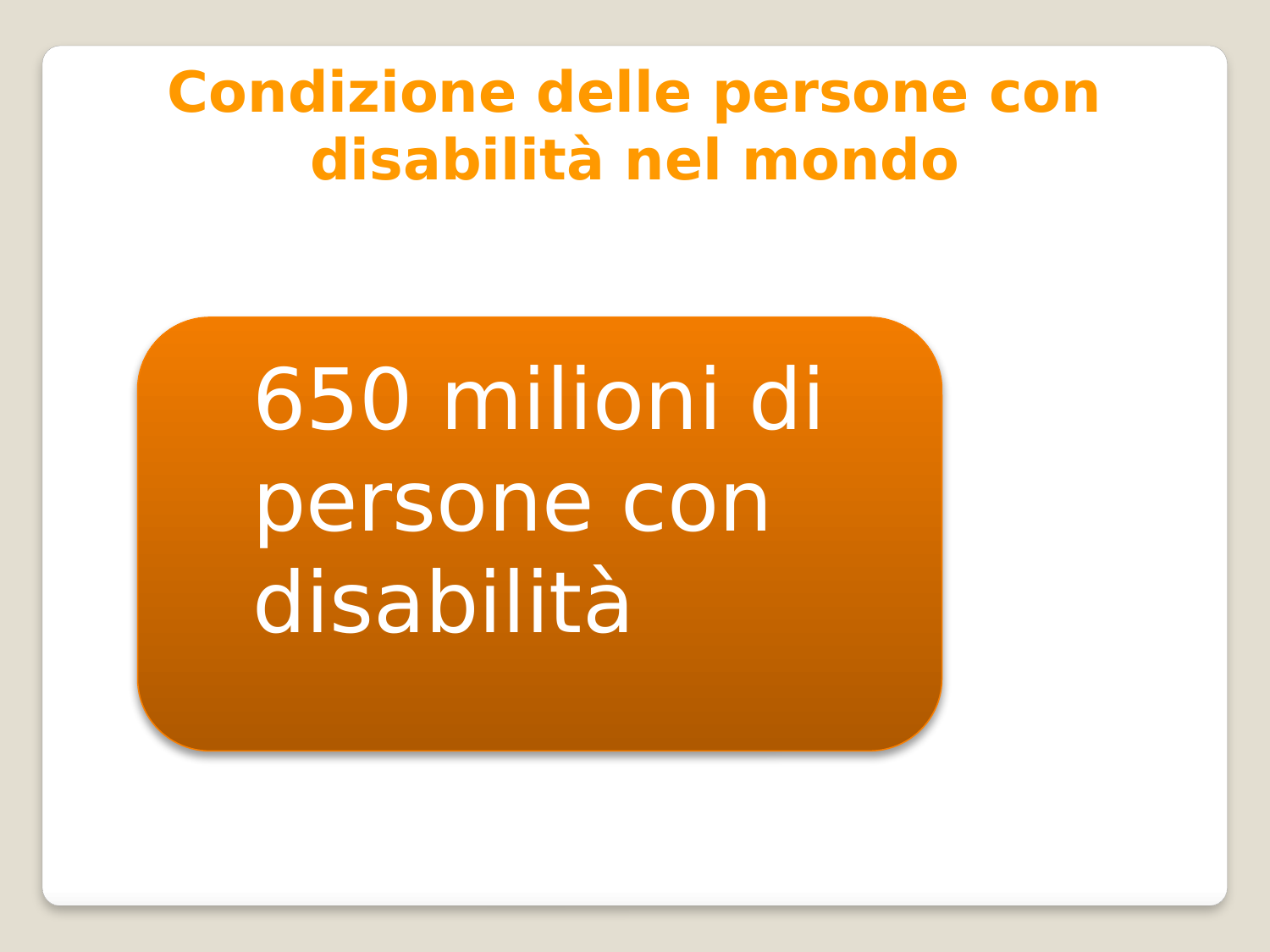

Condizione delle persone con disabilità nel mondo
650 milioni di persone con disabilità